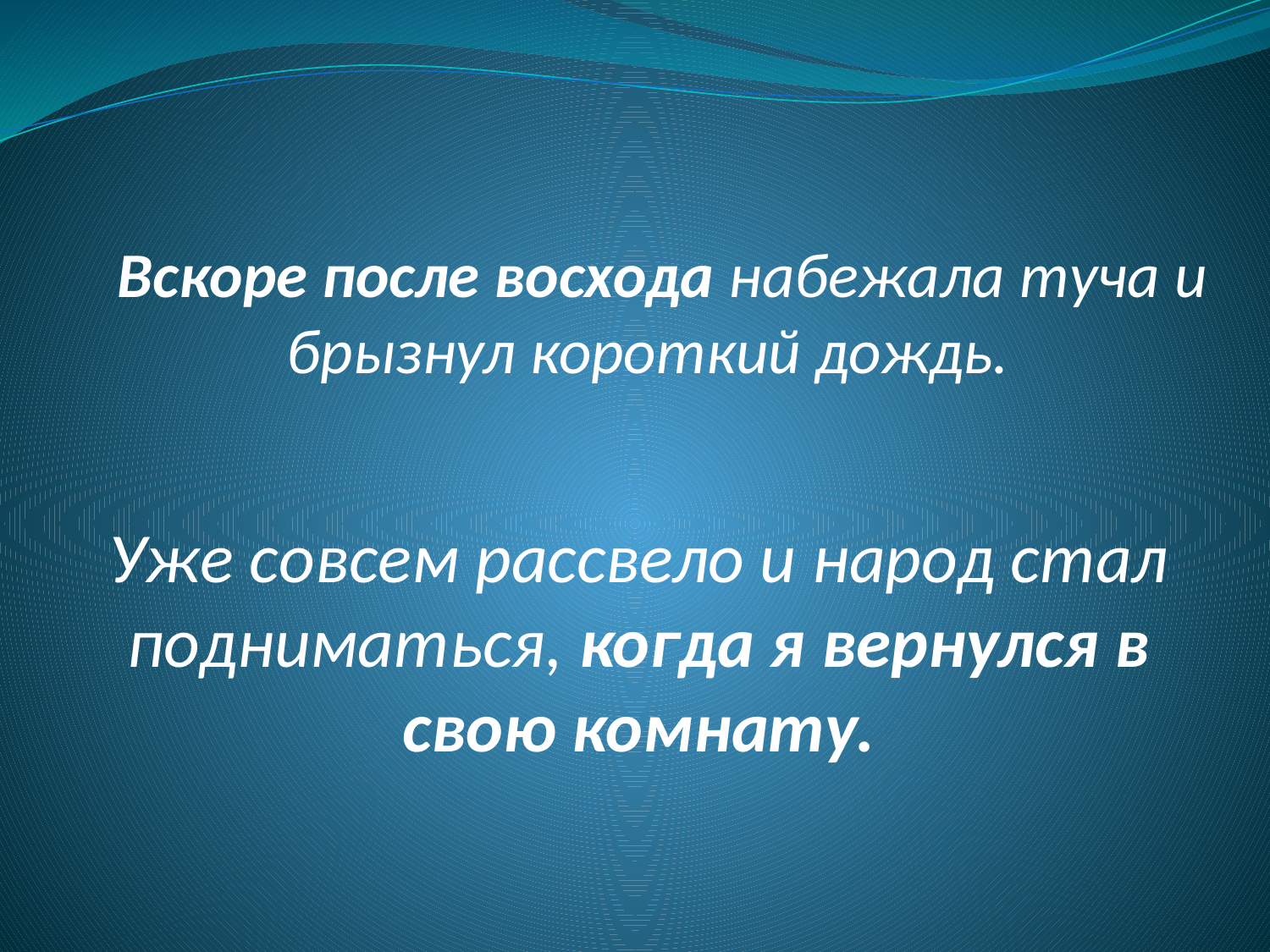

# Вскоре после восхода набежала туча и брызнул короткий дождь.
Уже совсем рассвело и народ стал подниматься, когда я вернулся в свою комнату.